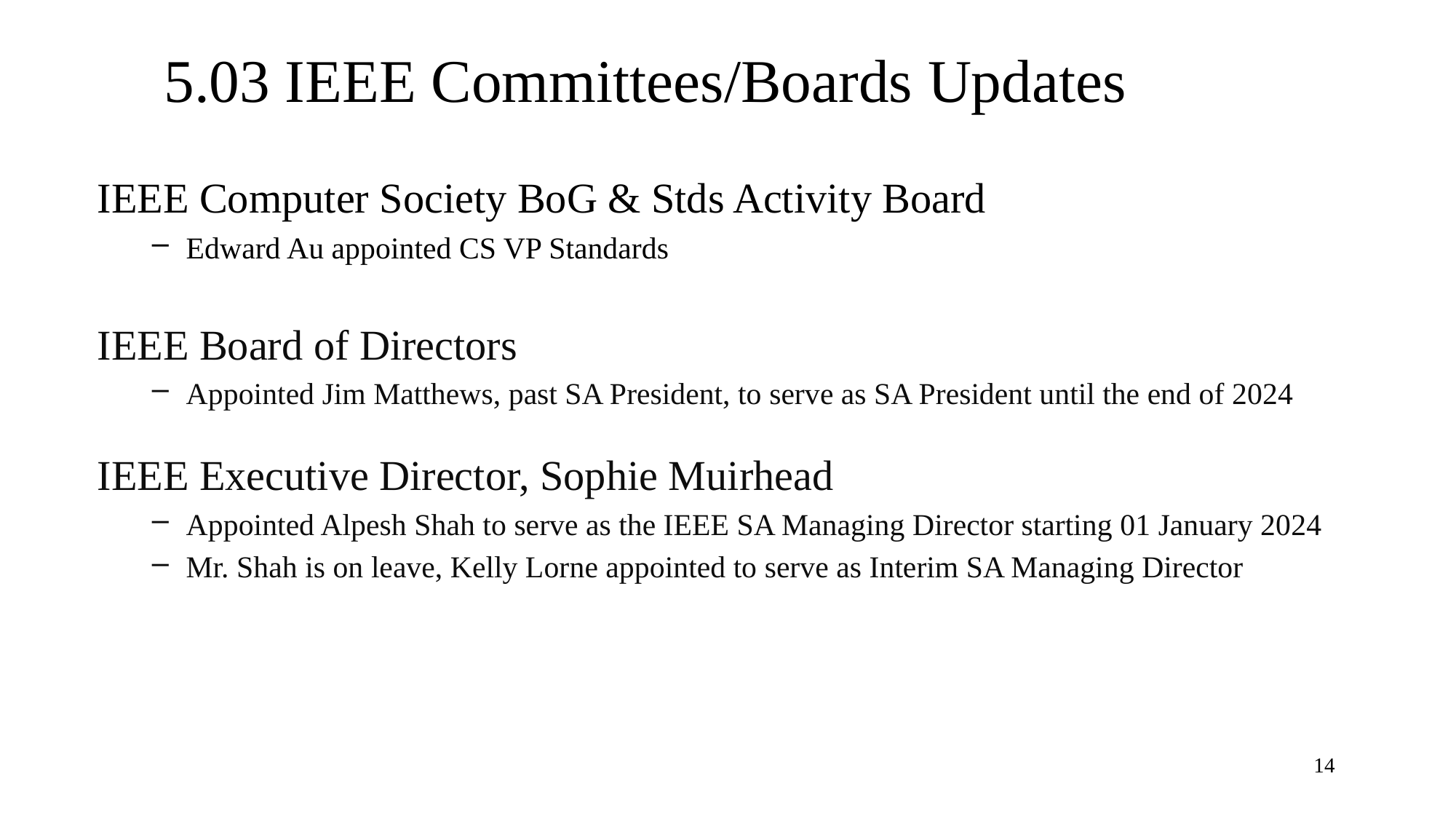

5.03 IEEE Committees/Boards Updates

IEEE Computer Society BoG & Stds Activity Board
Edward Au appointed CS VP Standards
IEEE Board of Directors
Appointed Jim Matthews, past SA President, to serve as SA President until the end of 2024
IEEE Executive Director, Sophie Muirhead
Appointed Alpesh Shah to serve as the IEEE SA Managing Director starting 01 January 2024
Mr. Shah is on leave, Kelly Lorne appointed to serve as Interim SA Managing Director
14